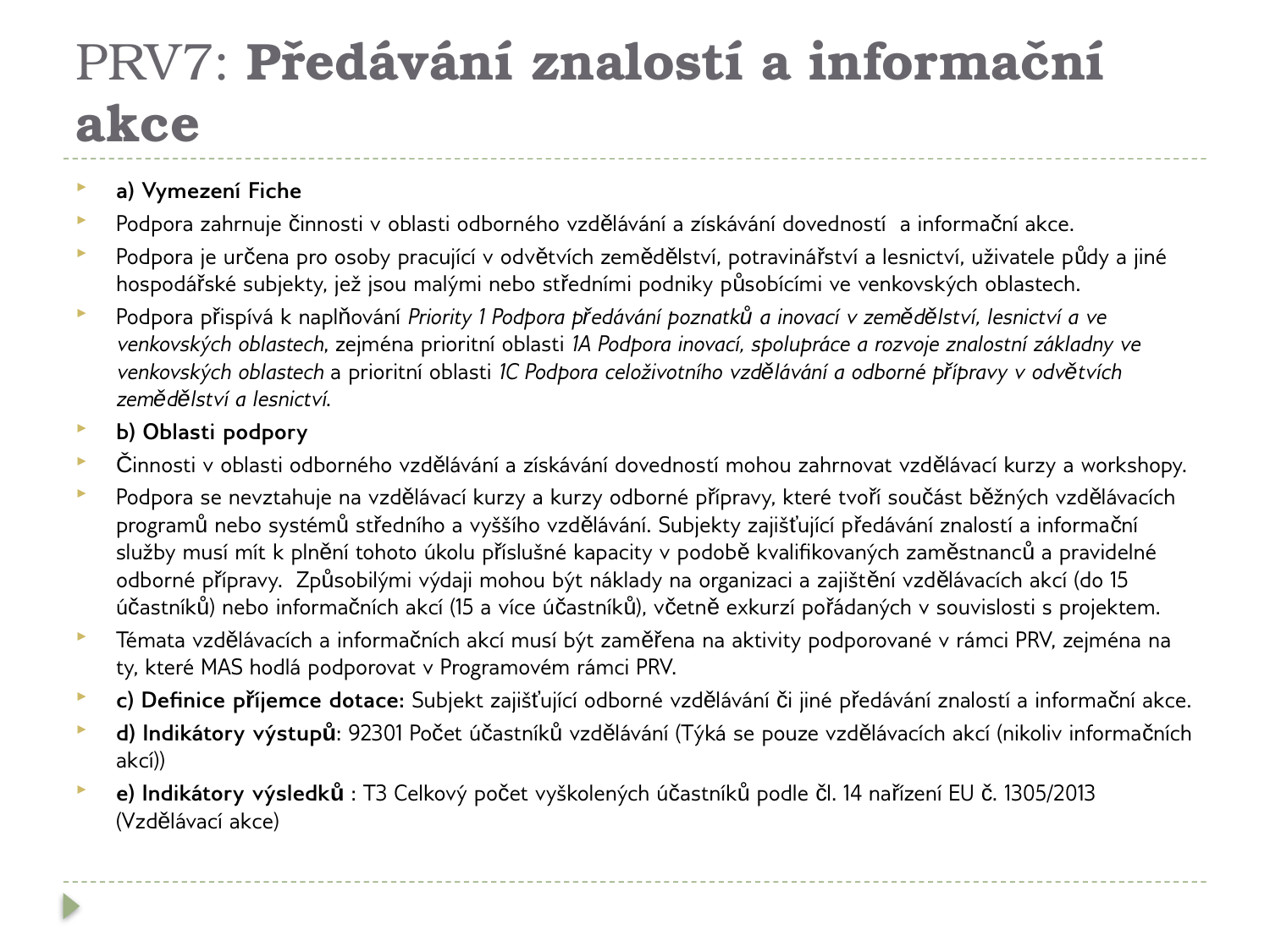

# PRV7: Předávání znalostí a informační akce
a) Vymezení Fiche
Podpora zahrnuje činnosti v oblasti odborného vzdělávání a získávání dovedností  a informační akce.
Podpora je určena pro osoby pracující v odvětvích zemědělství, potravinářství a lesnictví, uživatele půdy a jiné hospodářské subjekty, jež jsou malými nebo středními podniky působícími ve venkovských oblastech.
Podpora přispívá k naplňování Priority 1 Podpora předávání poznatků a inovací v zemědělství, lesnictví a ve venkovských oblastech, zejména prioritní oblasti 1A Podpora inovací, spolupráce a rozvoje znalostní základny ve venkovských oblastech a prioritní oblasti 1C Podpora celoživotního vzdělávání a odborné přípravy v odvětvích zemědělství a lesnictví.
b) Oblasti podpory
Činnosti v oblasti odborného vzdělávání a získávání dovedností mohou zahrnovat vzdělávací kurzy a workshopy.
Podpora se nevztahuje na vzdělávací kurzy a kurzy odborné přípravy, které tvoří součást běžných vzdělávacích programů nebo systémů středního a vyššího vzdělávání. Subjekty zajišťující předávání znalostí a informační služby musí mít k plnění tohoto úkolu příslušné kapacity v podobě kvalifikovaných zaměstnanců a pravidelné odborné přípravy.  Způsobilými výdaji mohou být náklady na organizaci a zajištění vzdělávacích akcí (do 15 účastníků) nebo informačních akcí (15 a více účastníků), včetně exkurzí pořádaných v souvislosti s projektem.
Témata vzdělávacích a informačních akcí musí být zaměřena na aktivity podporované v rámci PRV, zejména na ty, které MAS hodlá podporovat v Programovém rámci PRV.
c) Definice příjemce dotace: Subjekt zajišťující odborné vzdělávání či jiné předávání znalostí a informační akce.
d) Indikátory výstupů: 92301 Počet účastníků vzdělávání (Týká se pouze vzdělávacích akcí (nikoliv informačních akcí))
e) Indikátory výsledků : T3 Celkový počet vyškolených účastníků podle čl. 14 nařízení EU č. 1305/2013 (Vzdělávací akce)